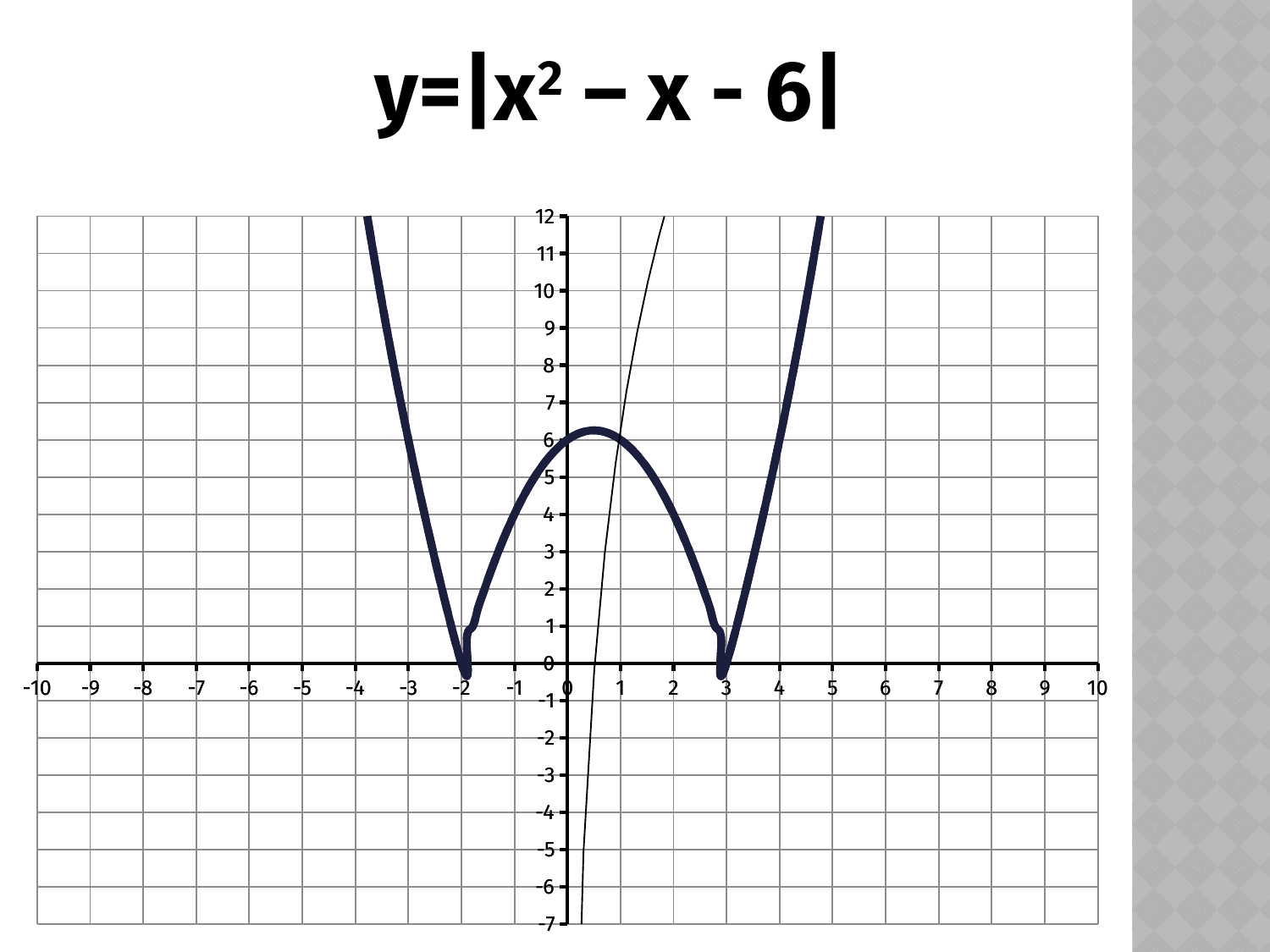

y=|x2 – x - 6|

### Chart

| Category |  |  |
|---|---|---|

### Chart

| Category | y | y |
|---|---|---|